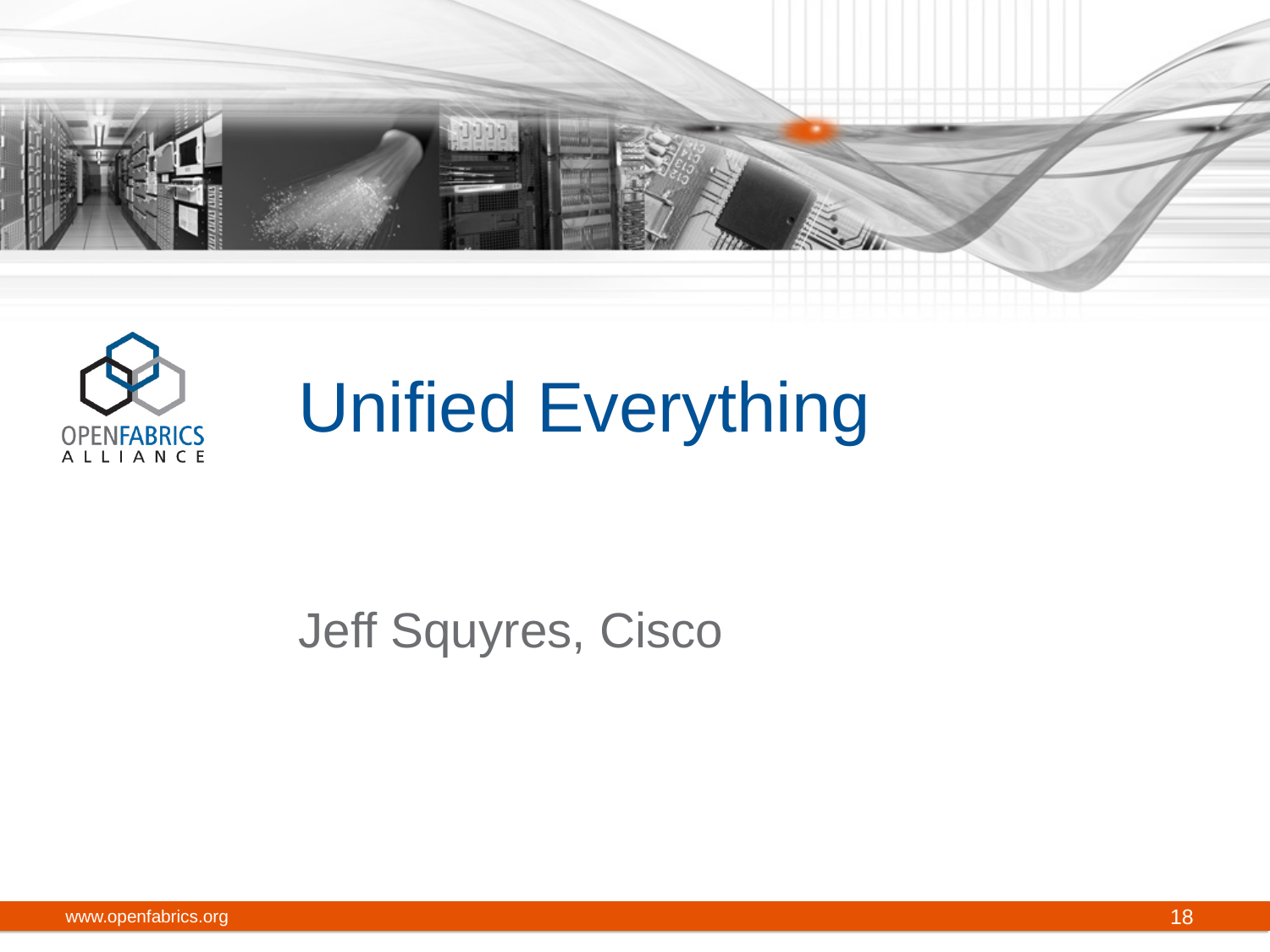

# Unified Everything
Jeff Squyres, Cisco
www.openfabrics.org
18